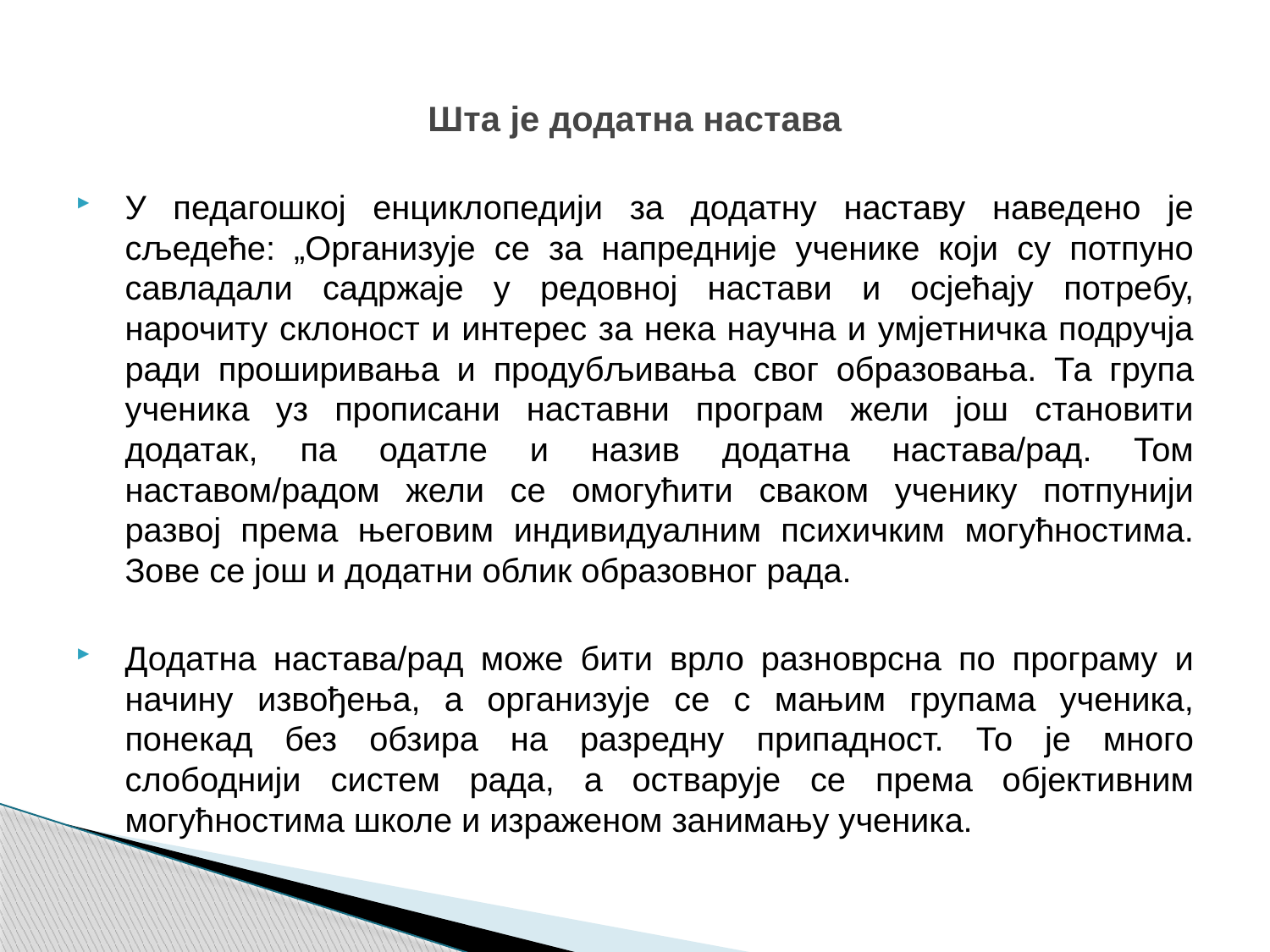

# Шта је додатна настава
У педагошкој енциклопедији за додатну наставу наведено је сљедеће: „Организује се за напредније ученике који су потпуно савладали садржаје у редовној настави и осјећају потребу, нарочиту склоност и интерес за нека научна и умјетничка подручја ради проширивања и продубљивања свог образовања. Та група ученика уз прописани наставни програм жели још становити додатак, па одатле и назив додатна настава/рад. Том наставом/радом жели се омогућити сваком ученику потпунији развој према његовим индивидуалним психичким могућностима. Зове се још и додатни облик образовног рада.

Додатна настава/рад може бити врло разноврсна по програму и начину извођења, а организује се с мањим групама ученика, понекад без обзира на разредну припадност. То је много слободнији систем рада, а остварује се према објективним могућностима школе и израженом занимању ученика.